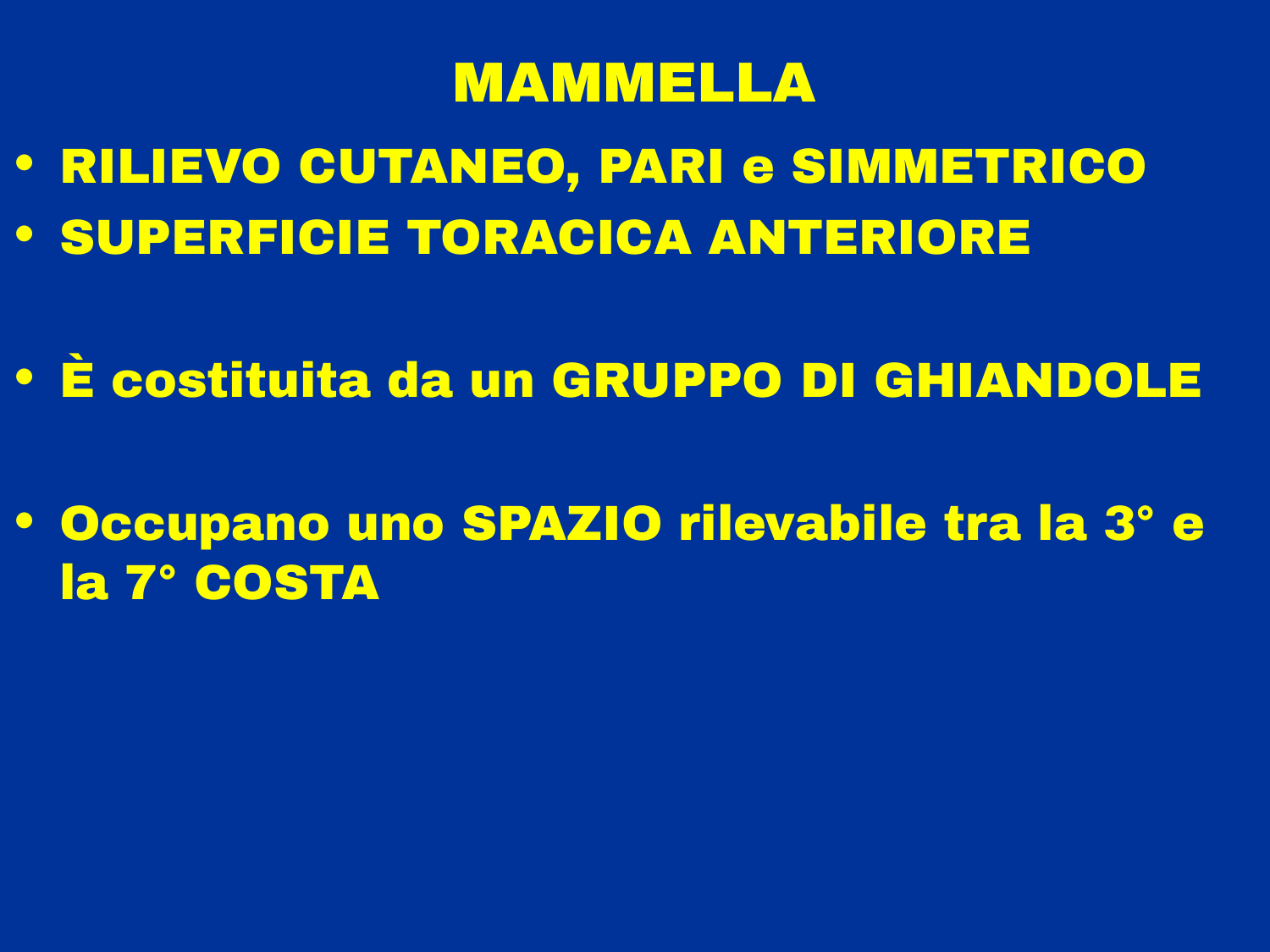

# MAMMELLA
RILIEVO CUTANEO, PARI e SIMMETRICO
SUPERFICIE TORACICA ANTERIORE

È costituita da un GRUPPO DI GHIANDOLE

Occupano uno SPAZIO rilevabile tra la 3° e la 7° COSTA